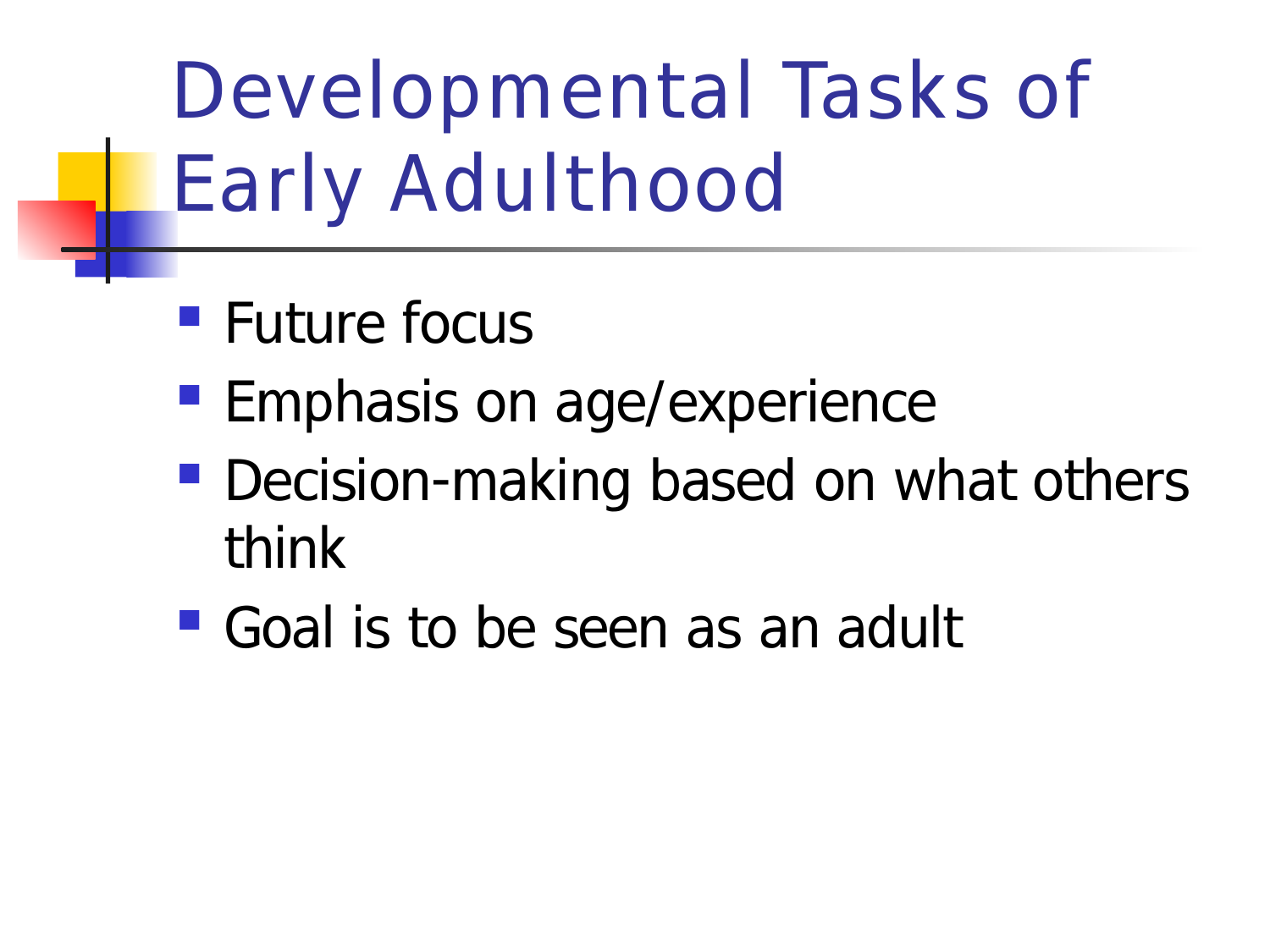

# Developmental Tasks of Early Adulthood
Future focus
Emphasis on age/experience
Decision-making based on what others think
Goal is to be seen as an adult